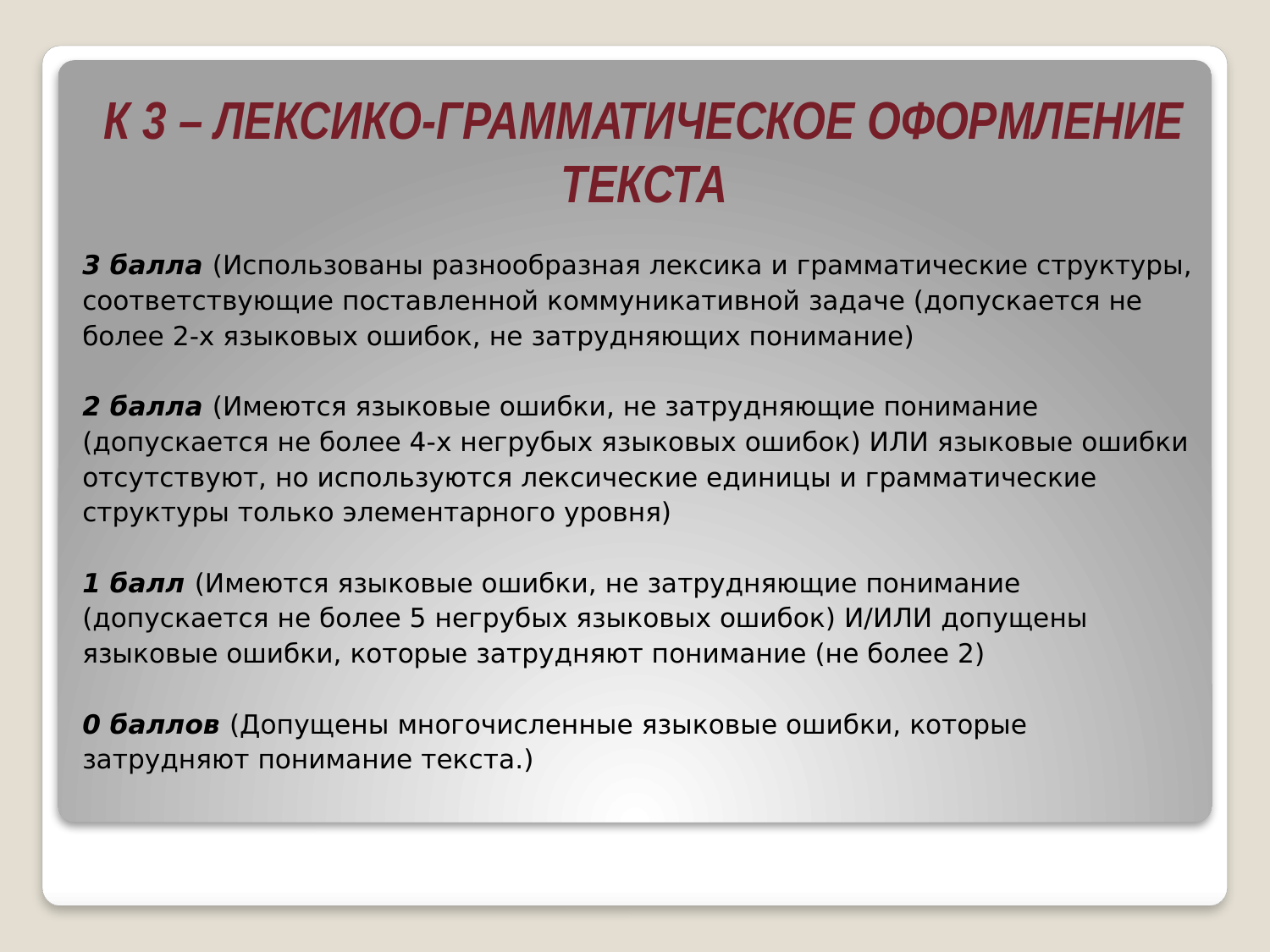

К 3 – ЛЕКСИКО-ГРАММАТИЧЕСКОЕ ОФОРМЛЕНИЕ ТЕКСТА
# 3 балла (Использованы разнообразная лексика и грамматические структуры, соответствующие поставленной коммуникативной задаче (допускается не более 2-х языковых ошибок, не затрудняющих понимание) 2 балла (Имеются языковые ошибки, не затрудняющие понимание (допускается не более 4-х негрубых языковых ошибок) ИЛИ языковые ошибки отсутствуют, но используются лексические единицы и грамматические структуры только элементарного уровня) 1 балл (Имеются языковые ошибки, не затрудняющие понимание (допускается не более 5 негрубых языковых ошибок) И/ИЛИ допущены языковые ошибки, которые затрудняют понимание (не более 2) 0 баллов (Допущены многочисленные языковые ошибки, которые затрудняют понимание текста.)